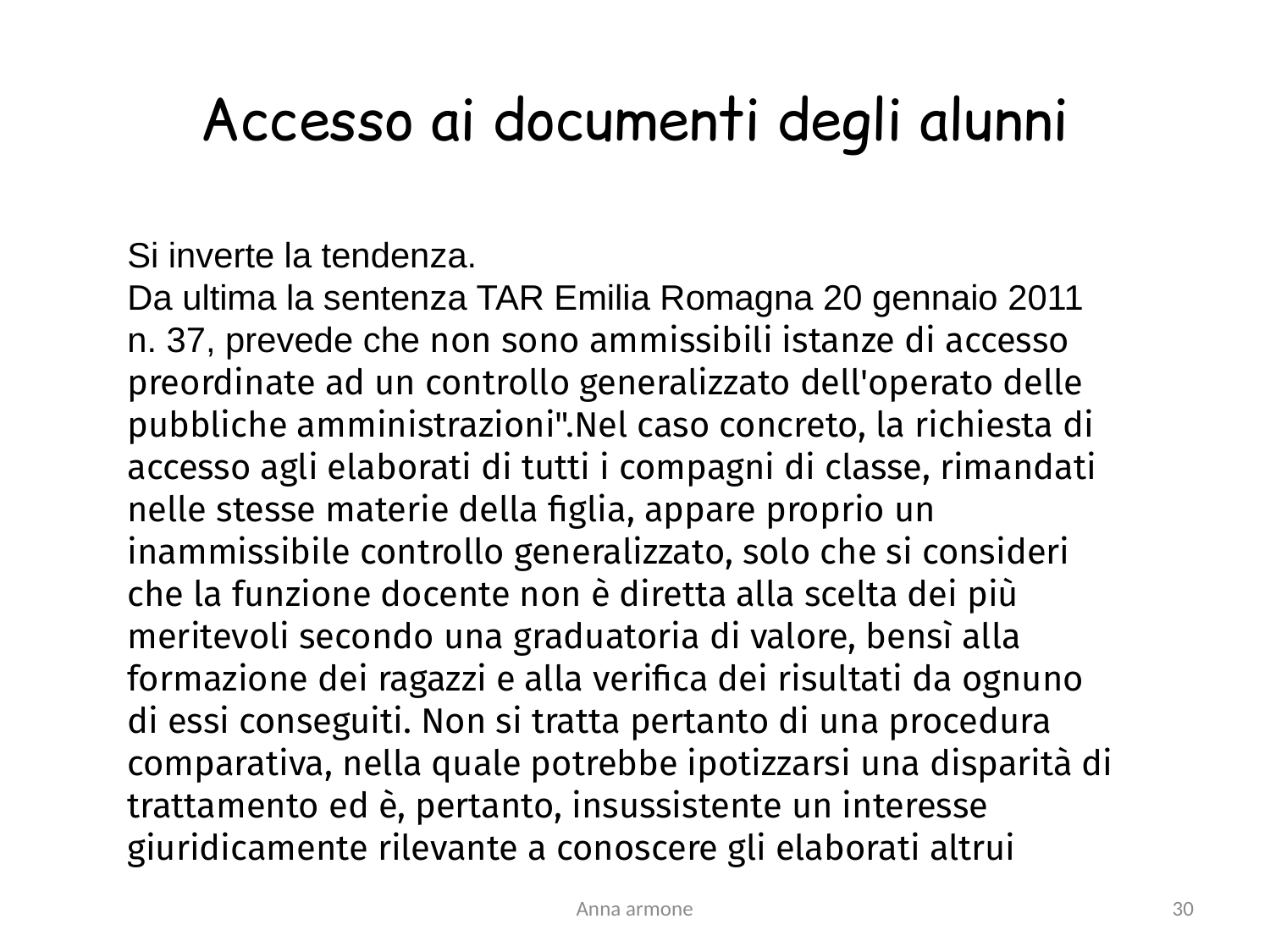

# Accesso ai documenti degli alunni
Si inverte la tendenza.
Da ultima la sentenza TAR Emilia Romagna 20 gennaio 2011 n. 37, prevede che non sono ammissibili istanze di accesso preordinate ad un controllo generalizzato dell'operato delle pubbliche amministrazioni".Nel caso concreto, la richiesta di accesso agli elaborati di tutti i compagni di classe, rimandati nelle stesse materie della figlia, appare proprio un inammissibile controllo generalizzato, solo che si consideri che la funzione docente non è diretta alla scelta dei più meritevoli secondo una graduatoria di valore, bensì alla formazione dei ragazzi e alla verifica dei risultati da ognuno di essi conseguiti. Non si tratta pertanto di una procedura comparativa, nella quale potrebbe ipotizzarsi una disparità di trattamento ed è, pertanto, insussistente un interesse giuridicamente rilevante a conoscere gli elaborati altrui
Anna armone
30